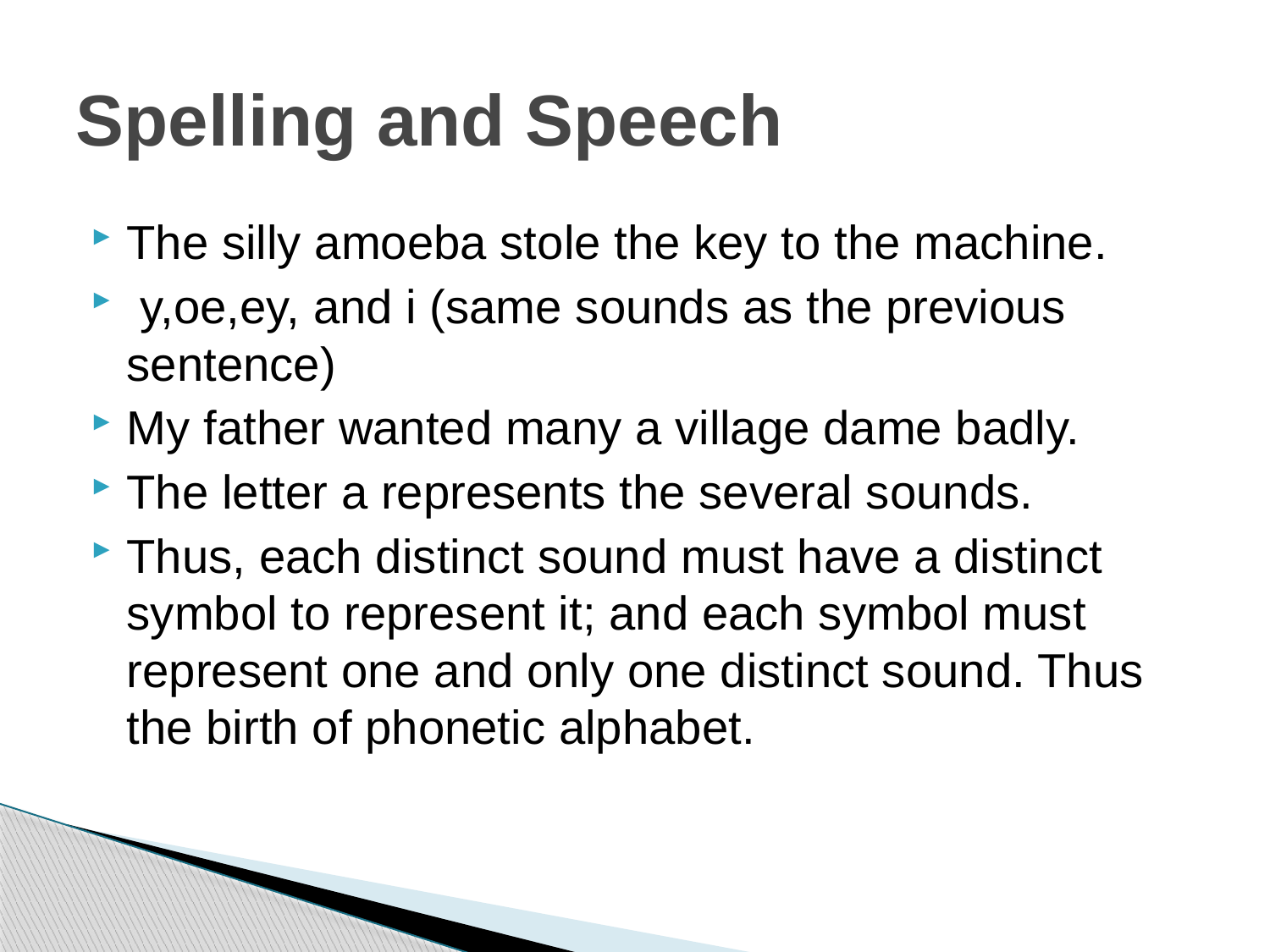

# Spelling and Speech
The silly amoeba stole the key to the machine.
 y,oe,ey, and i (same sounds as the previous sentence)
My father wanted many a village dame badly.
The letter a represents the several sounds.
Thus, each distinct sound must have a distinct symbol to represent it; and each symbol must represent one and only one distinct sound. Thus the birth of phonetic alphabet.